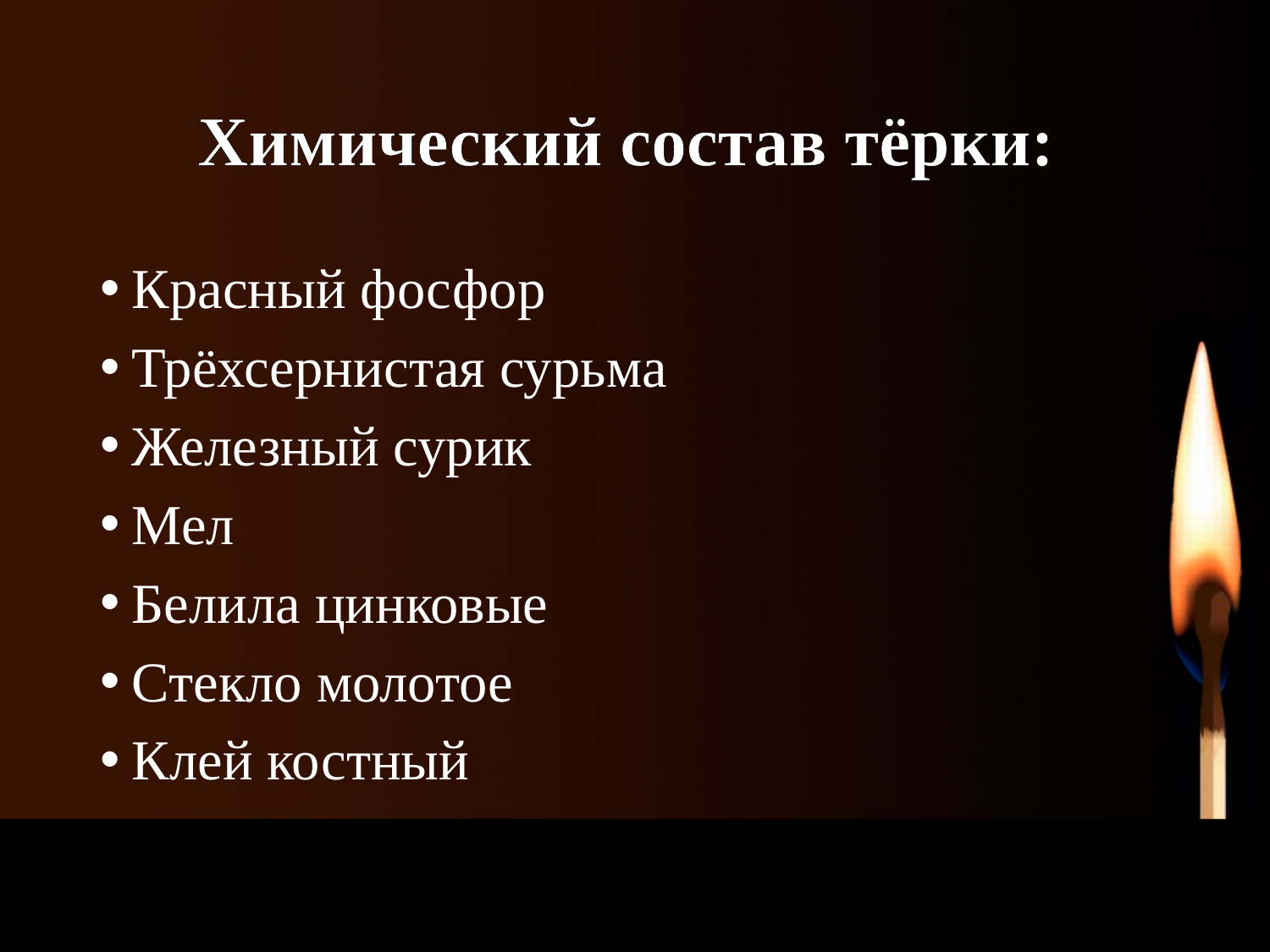

# Химический состав тёрки:
Красный фосфор
Трёхсернистая сурьма
Железный сурик
Мел
Белила цинковые
Стекло молотое
Клей костный